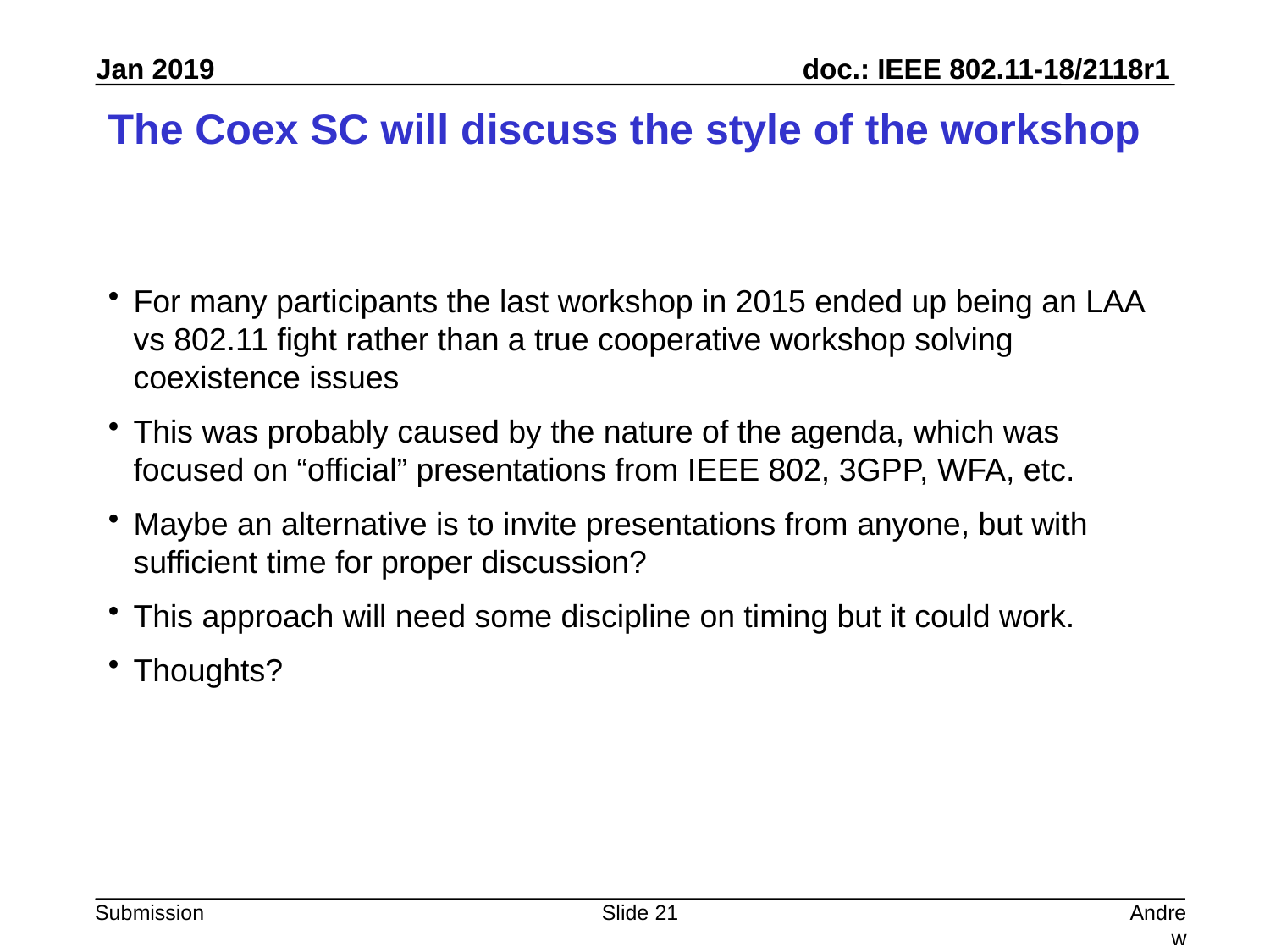

# The Coex SC will discuss the style of the workshop
For many participants the last workshop in 2015 ended up being an LAA vs 802.11 fight rather than a true cooperative workshop solving coexistence issues
This was probably caused by the nature of the agenda, which was focused on “official” presentations from IEEE 802, 3GPP, WFA, etc.
Maybe an alternative is to invite presentations from anyone, but with sufficient time for proper discussion?
This approach will need some discipline on timing but it could work.
Thoughts?
Slide 21
Andrew Myles, Cisco